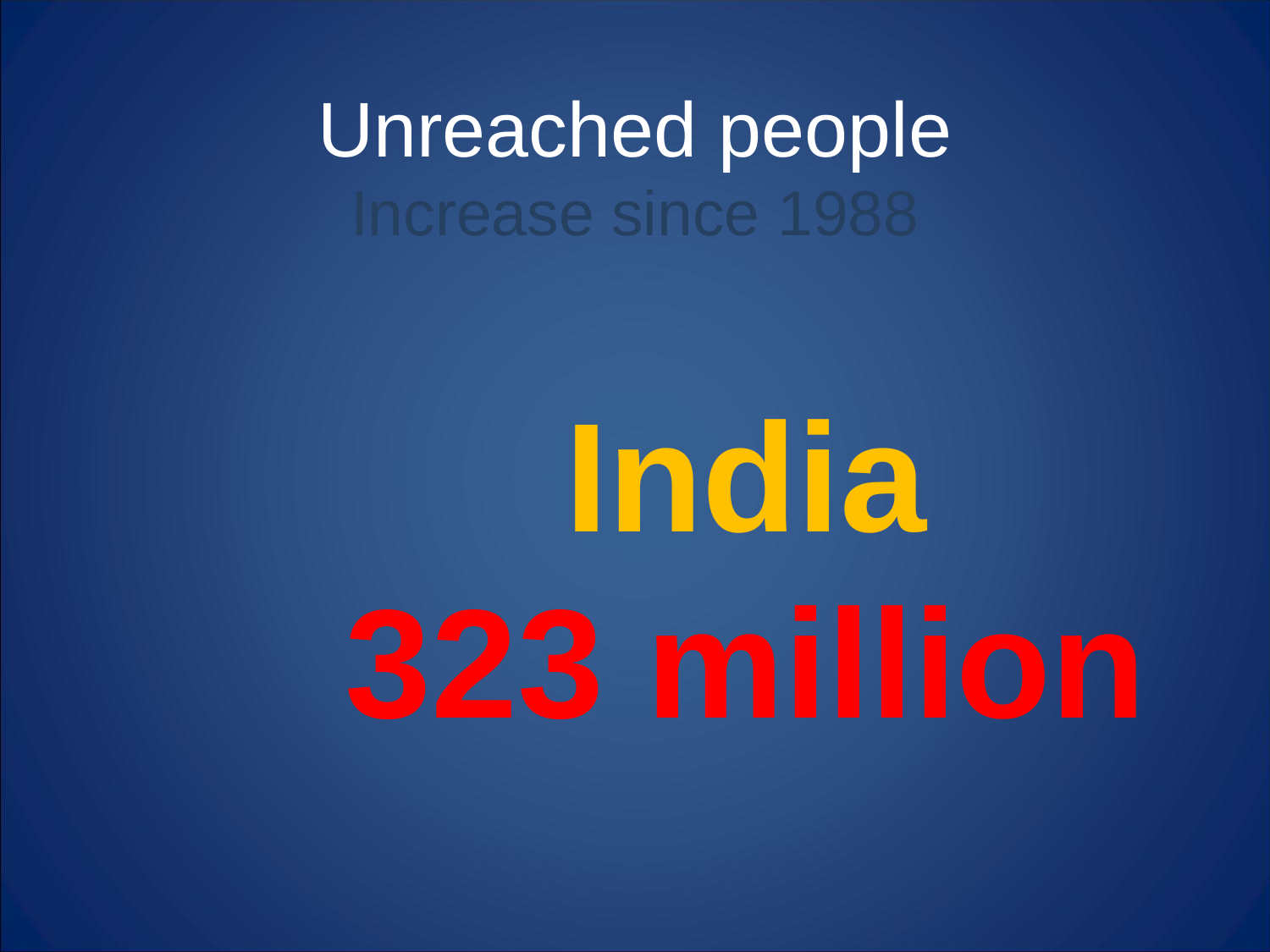

Unreached people
Increase since 1988
India
323 million